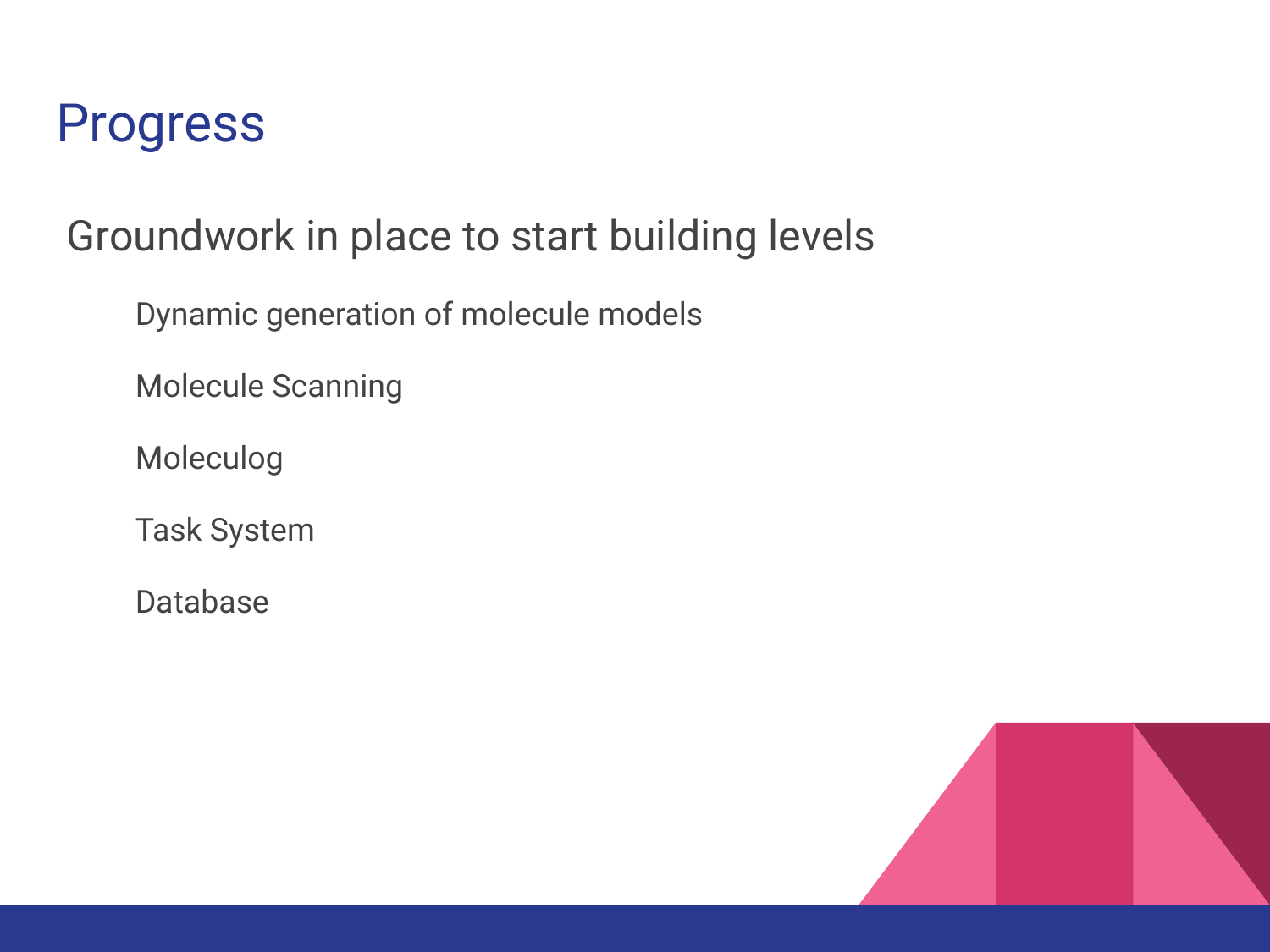

# Progress
Groundwork in place to start building levels
Dynamic generation of molecule models
Molecule Scanning
Moleculog
Task System
Database